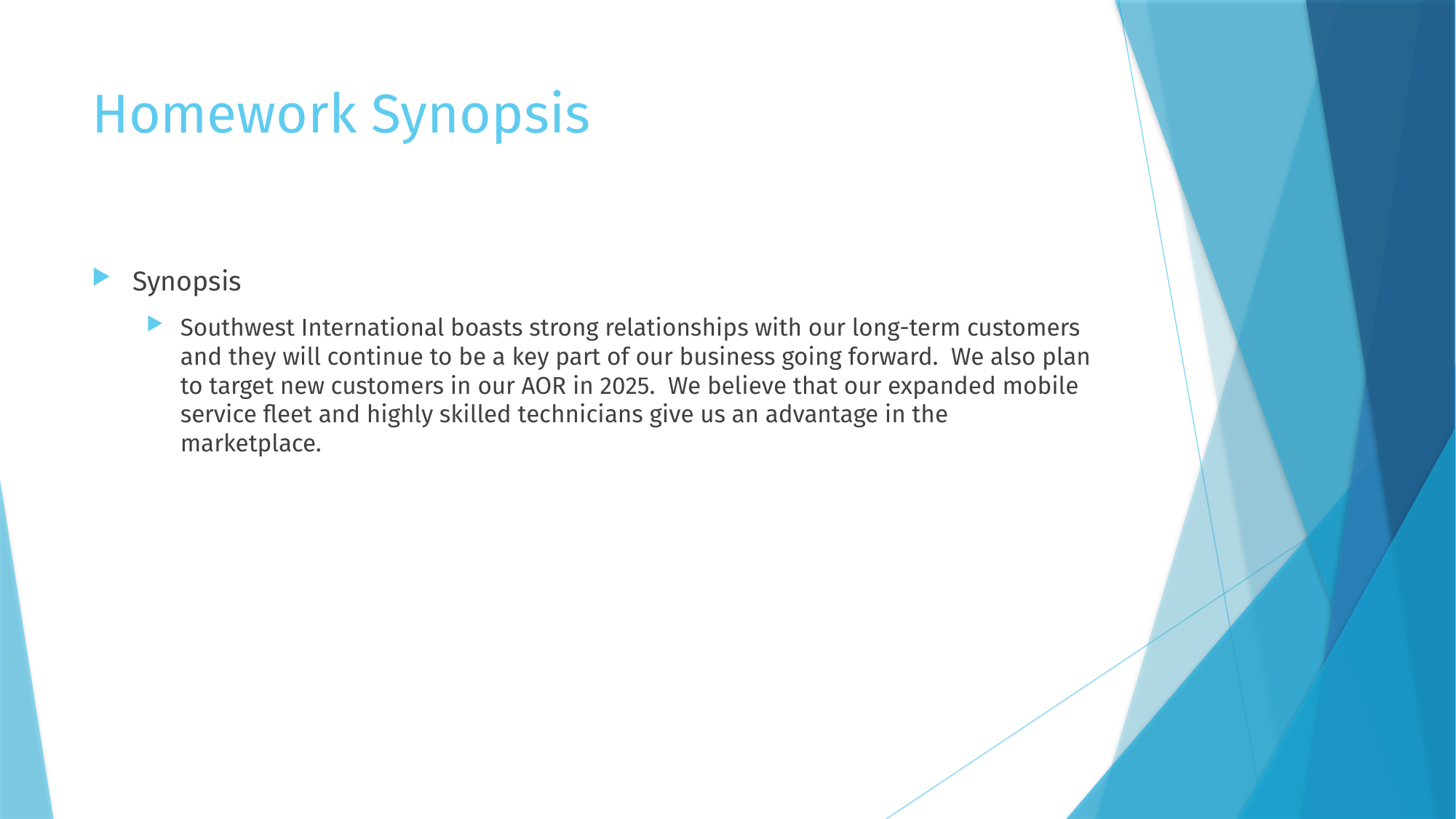

# Homework Synopsis
Synopsis
Southwest International boasts strong relationships with our long-term customers and they will continue to be a key part of our business going forward.  We also plan to target new customers in our AOR in 2025.  We believe that our expanded mobile service fleet and highly skilled technicians give us an advantage in the marketplace.